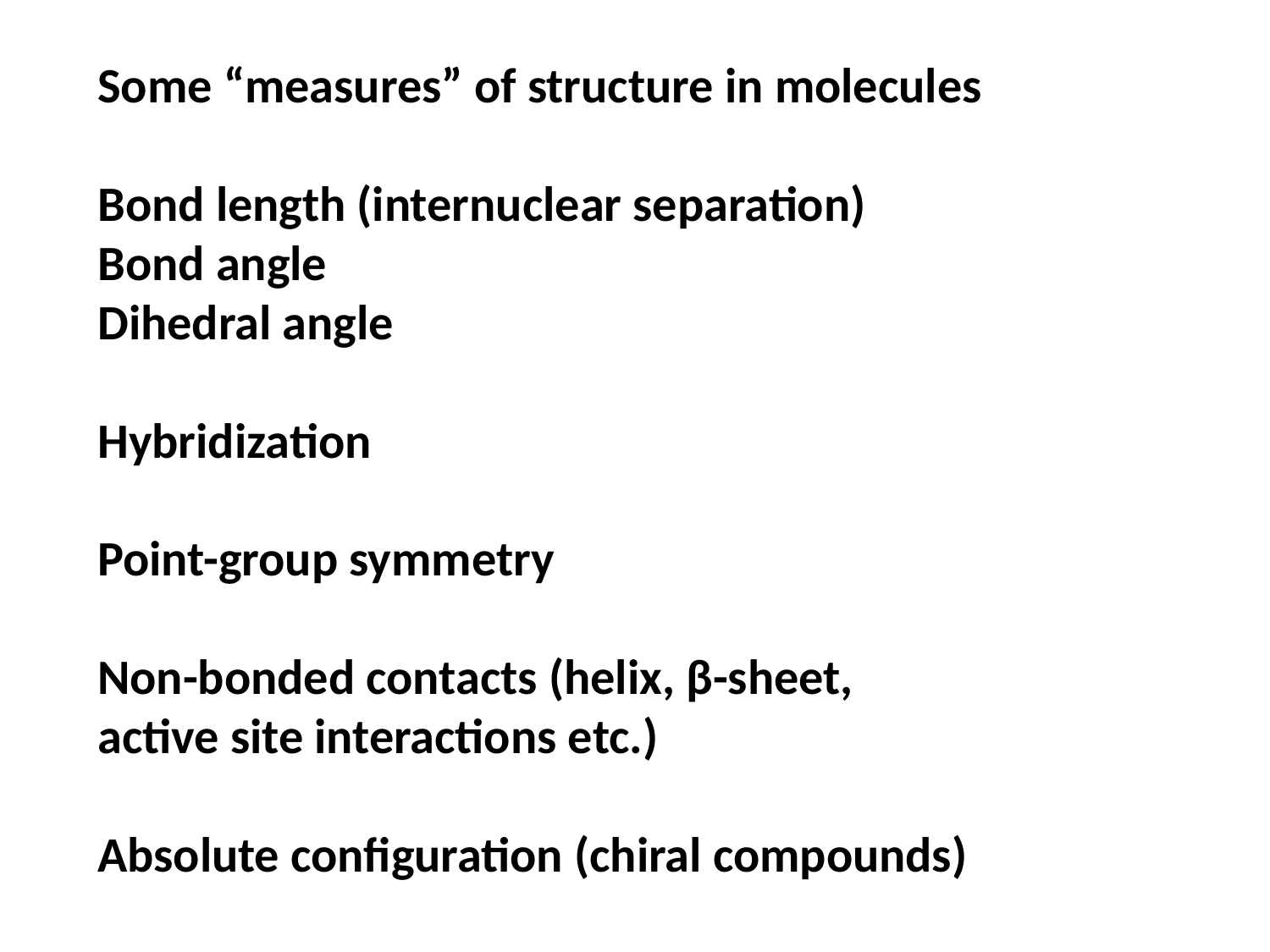

Some “measures” of structure in molecules

Bond length (internuclear separation)
Bond angle
Dihedral angle

Hybridization

Point-group symmetry

Non-bonded contacts (helix, β-sheet,
active site interactions etc.)

Absolute configuration (chiral compounds)